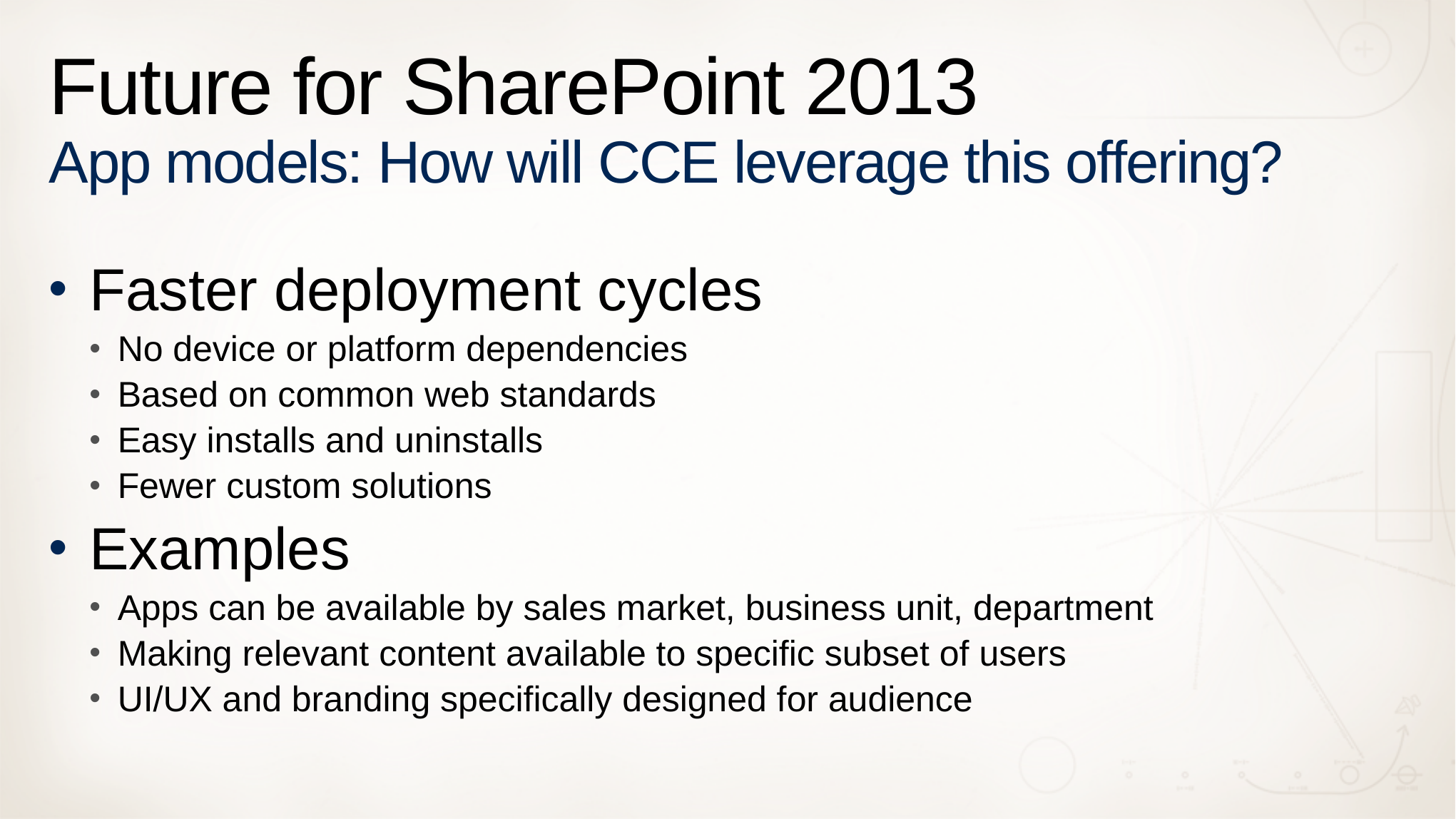

# Future for SharePoint 2013 App models: How will CCE leverage this offering?
Faster deployment cycles
No device or platform dependencies
Based on common web standards
Easy installs and uninstalls
Fewer custom solutions
Examples
Apps can be available by sales market, business unit, department
Making relevant content available to specific subset of users
UI/UX and branding specifically designed for audience